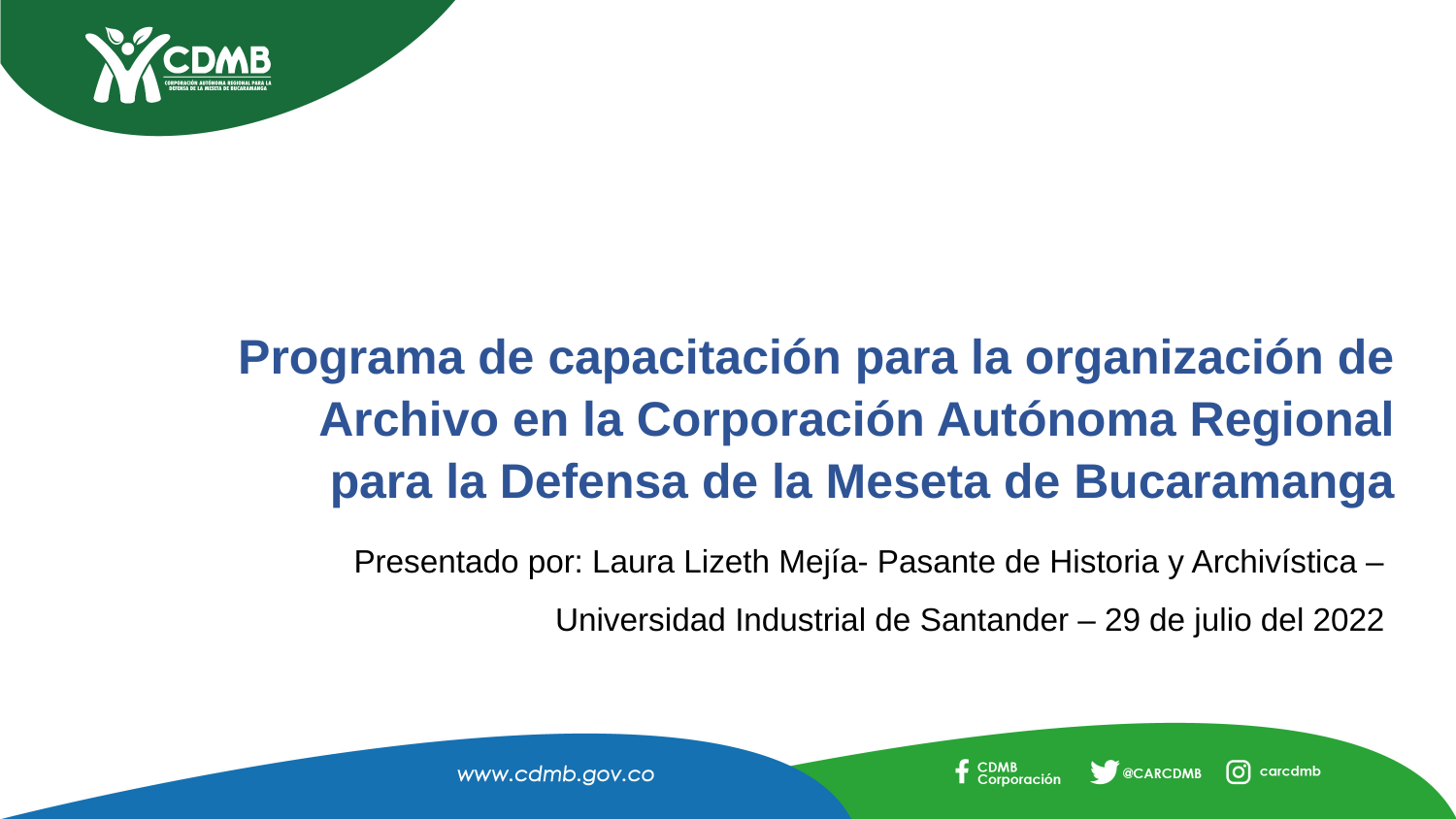

Programa de capacitación para la organización de Archivo en la Corporación Autónoma Regional para la Defensa de la Meseta de Bucaramanga

Presentado por: Laura Lizeth Mejía- Pasante de Historia y Archivística –
Universidad Industrial de Santander – 29 de julio del 2022